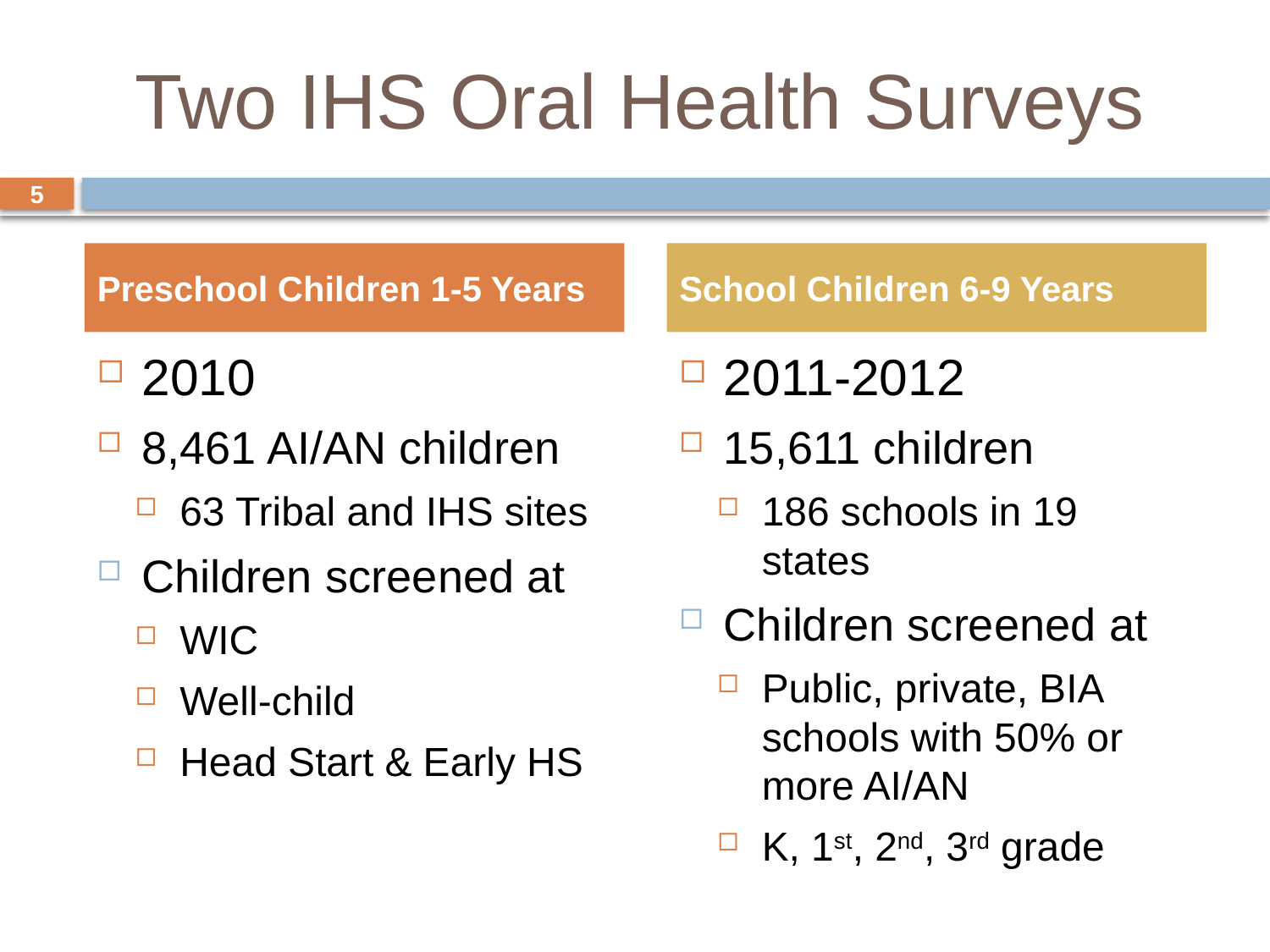

# Two IHS Oral Health Surveys
5
Preschool Children 1-5 Years
School Children 6-9 Years
2010
8,461 AI/AN children
63 Tribal and IHS sites
Children screened at
WIC
Well-child
Head Start & Early HS

2011-2012
15,611 children
186 schools in 19 states
Children screened at
Public, private, BIA schools with 50% or more AI/AN
K, 1st, 2nd, 3rd grade